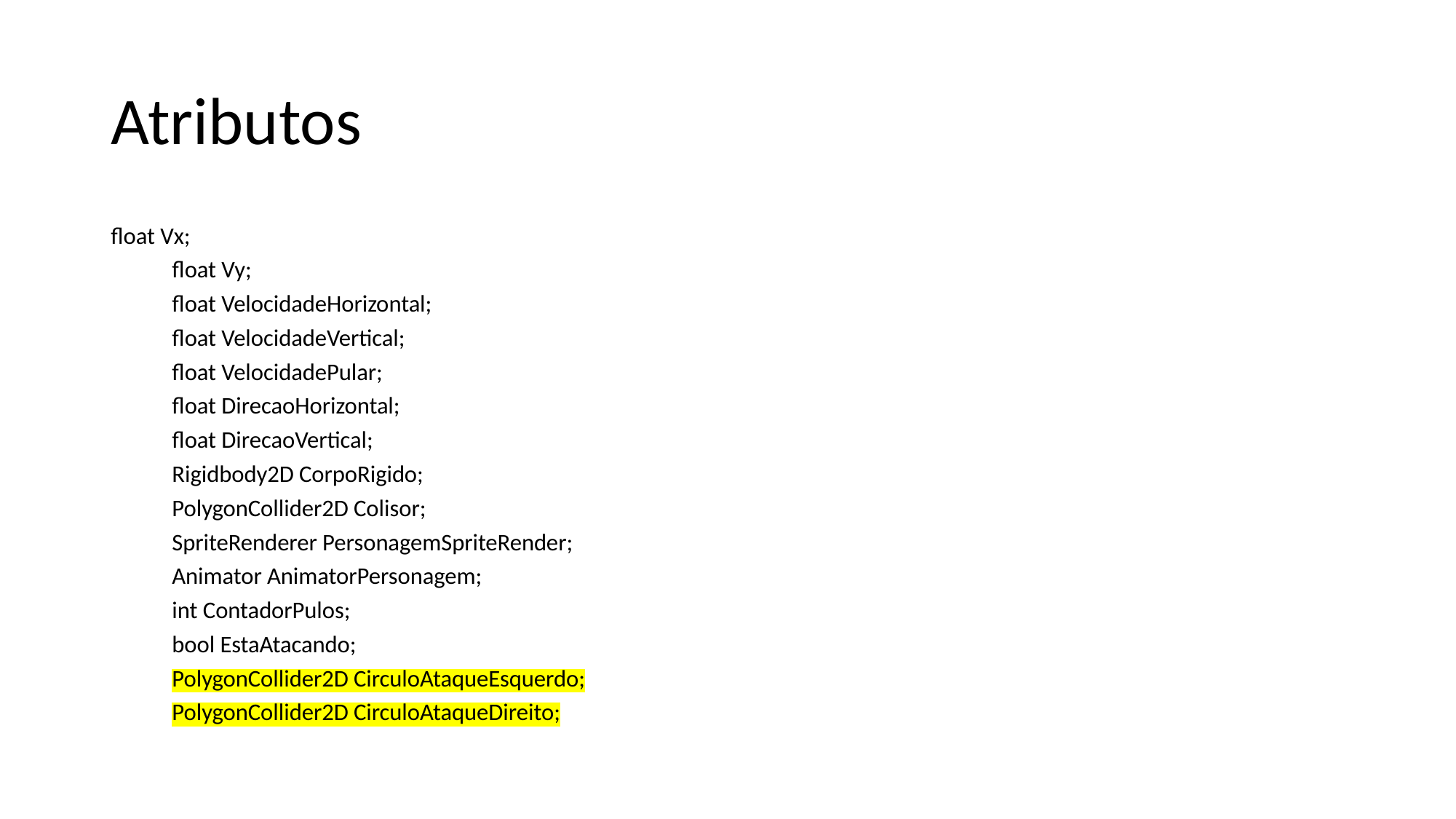

# Atributos
float Vx;
	float Vy;
	float VelocidadeHorizontal;
	float VelocidadeVertical;
	float VelocidadePular;
	float DirecaoHorizontal;
	float DirecaoVertical;
	Rigidbody2D CorpoRigido;
	PolygonCollider2D Colisor;
	SpriteRenderer PersonagemSpriteRender;
	Animator AnimatorPersonagem;
	int ContadorPulos;
	bool EstaAtacando;
	PolygonCollider2D CirculoAtaqueEsquerdo;
	PolygonCollider2D CirculoAtaqueDireito;